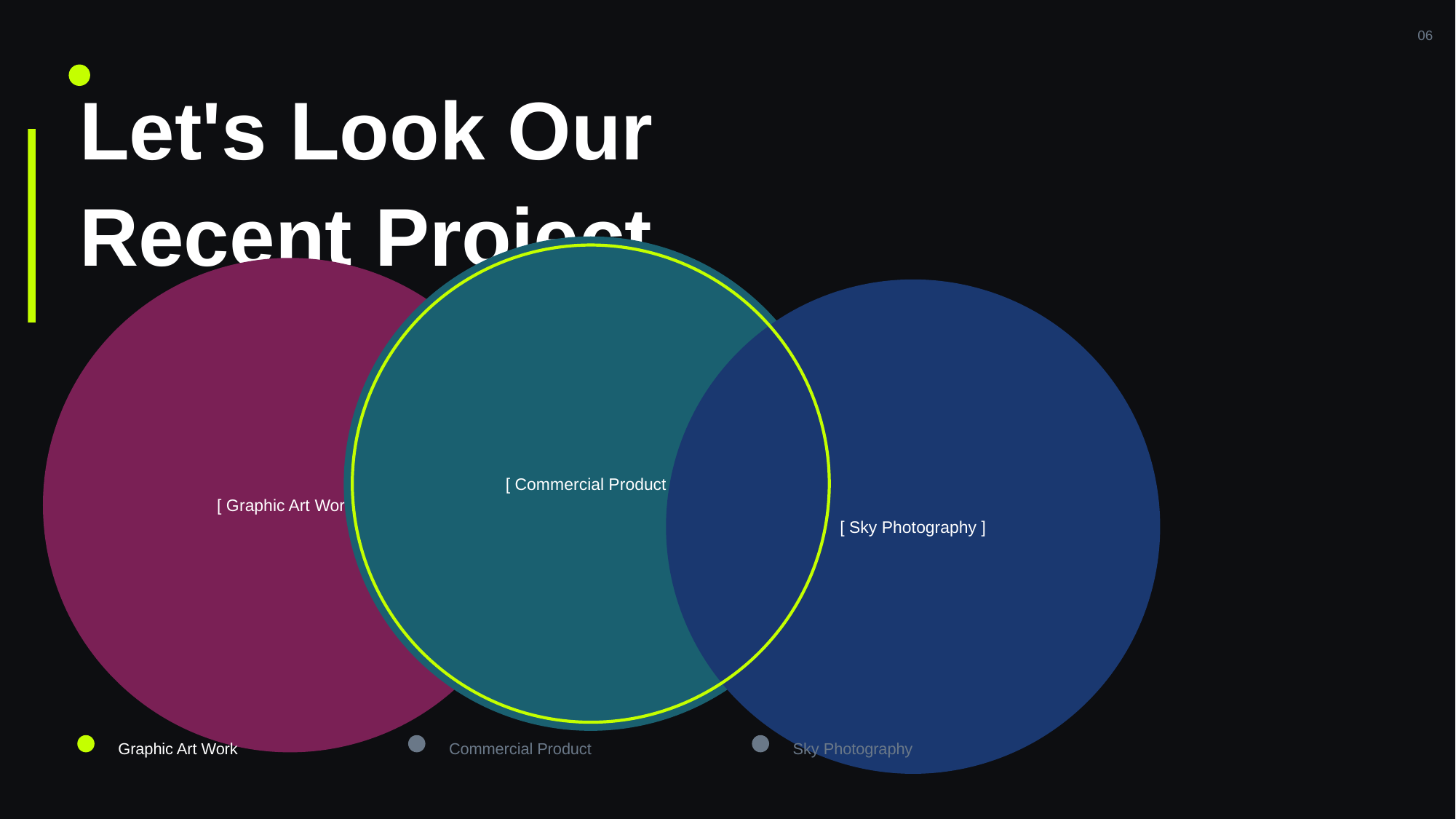

06

Let's Look Our
Recent Project.

[ Commercial Product ]

[ Graphic Art Work ]
[ Sky Photography ]
Graphic Art Work
Commercial Product
Sky Photography